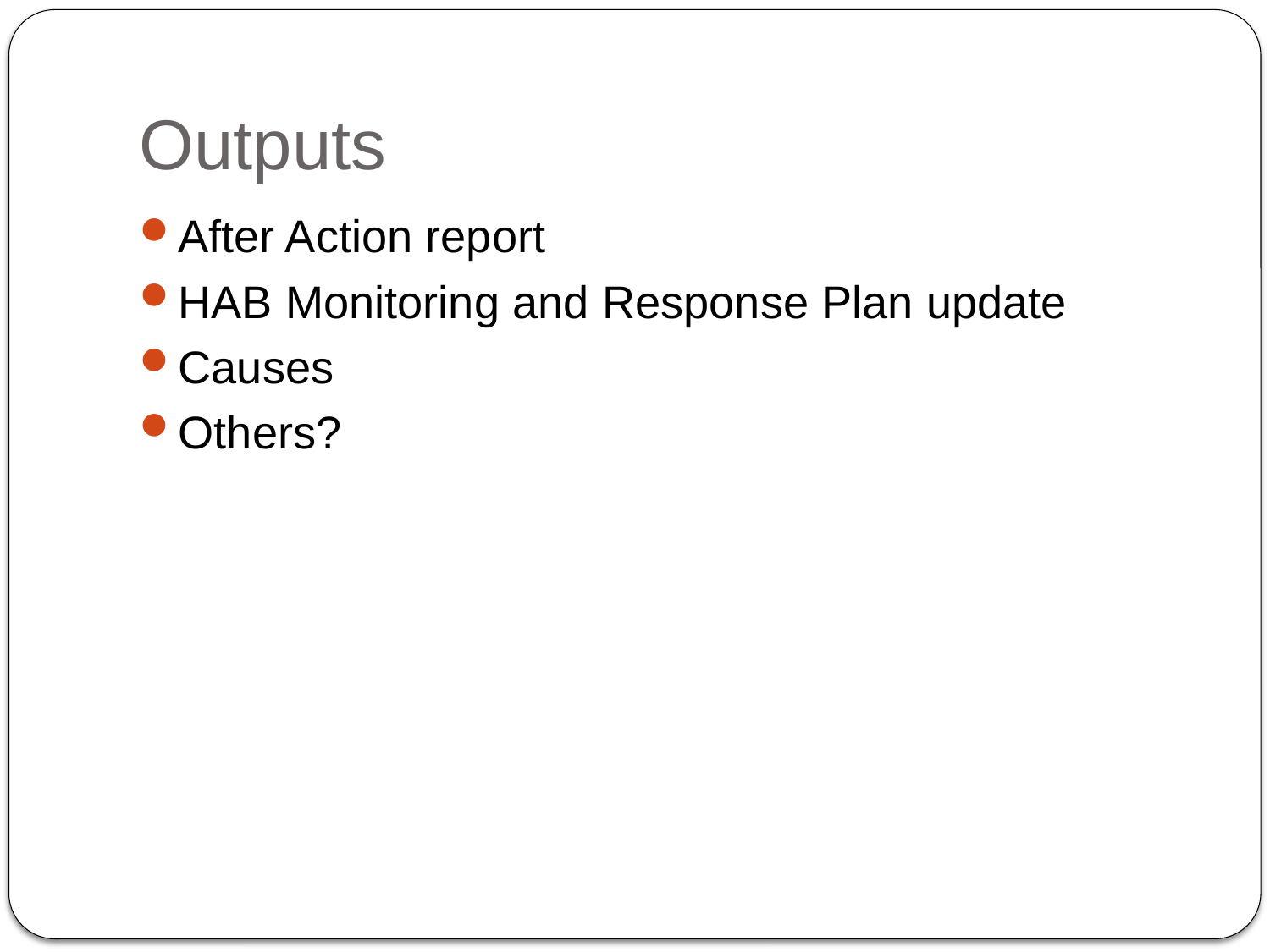

# Outputs
After Action report
HAB Monitoring and Response Plan update
Causes
Others?